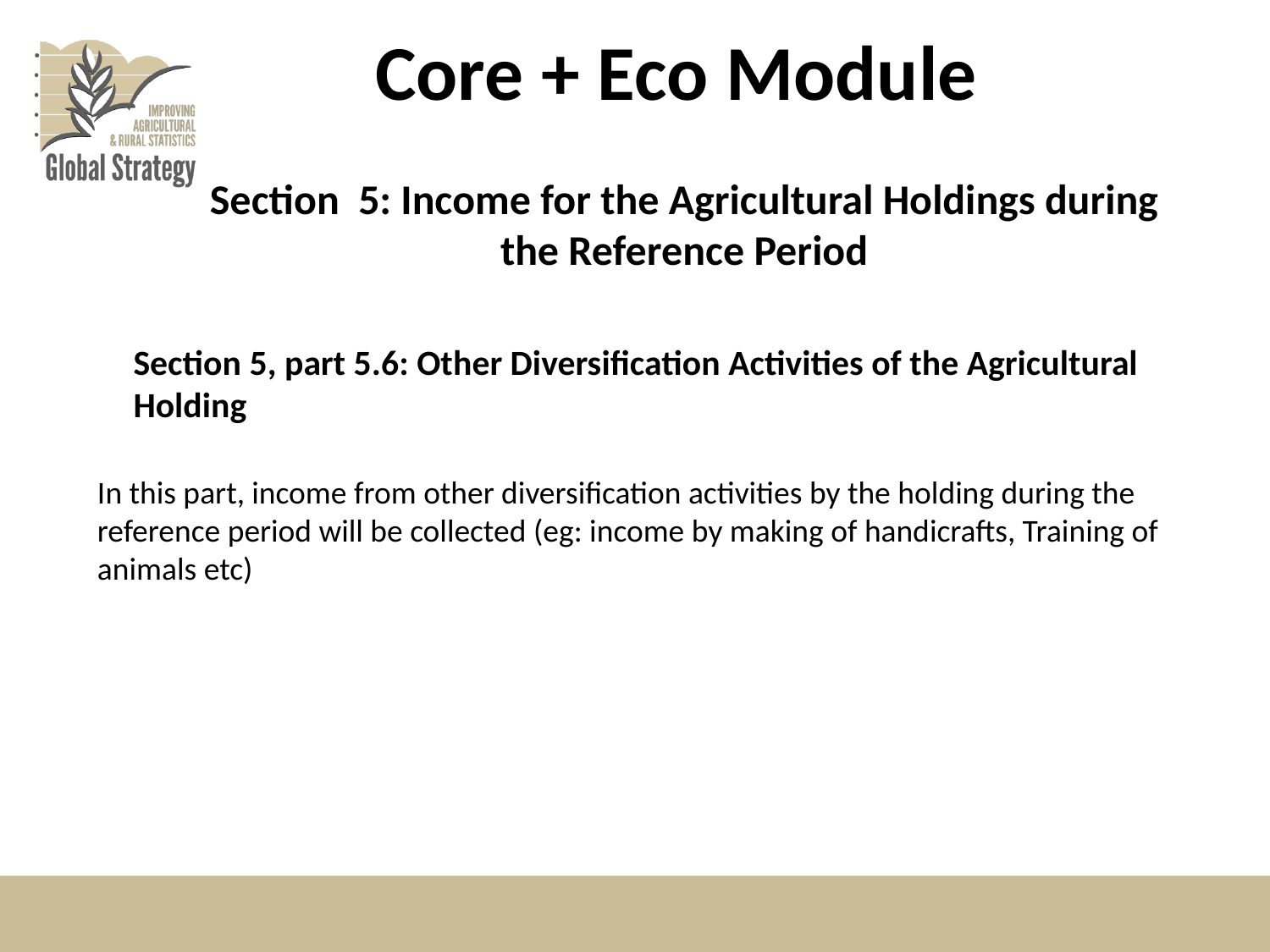

# Core + Eco Module
Section  5: Income for the Agricultural Holdings during the Reference Period

Section 5, part 5.6: Other Diversification Activities of the Agricultural Holding

In this part, income from other diversification activities by the holding during the reference period will be collected (eg: income by making of handicrafts, Training of animals etc)